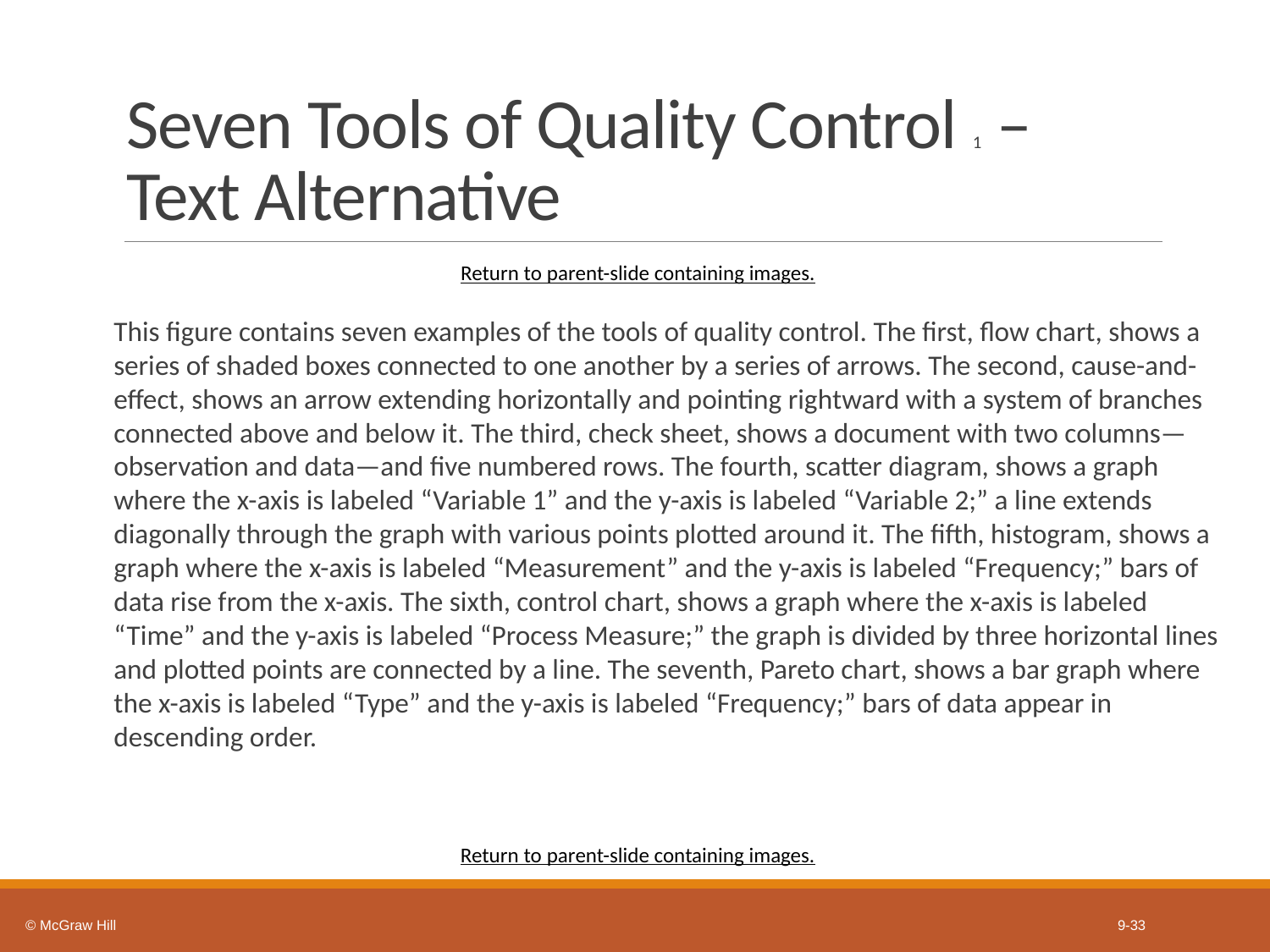

# Seven Tools of Quality Control 1 – Text Alternative
Return to parent-slide containing images.
This figure contains seven examples of the tools of quality control. The first, flow chart, shows a series of shaded boxes connected to one another by a series of arrows. The second, cause-and-effect, shows an arrow extending horizontally and pointing rightward with a system of branches connected above and below it. The third, check sheet, shows a document with two columns—observation and data—and five numbered rows. The fourth, scatter diagram, shows a graph where the x-axis is labeled “Variable 1” and the y-axis is labeled “Variable 2;” a line extends diagonally through the graph with various points plotted around it. The fifth, histogram, shows a graph where the x-axis is labeled “Measurement” and the y-axis is labeled “Frequency;” bars of data rise from the x-axis. The sixth, control chart, shows a graph where the x-axis is labeled “Time” and the y-axis is labeled “Process Measure;” the graph is divided by three horizontal lines and plotted points are connected by a line. The seventh, Pareto chart, shows a bar graph where the x-axis is labeled “Type” and the y-axis is labeled “Frequency;” bars of data appear in descending order.
Return to parent-slide containing images.